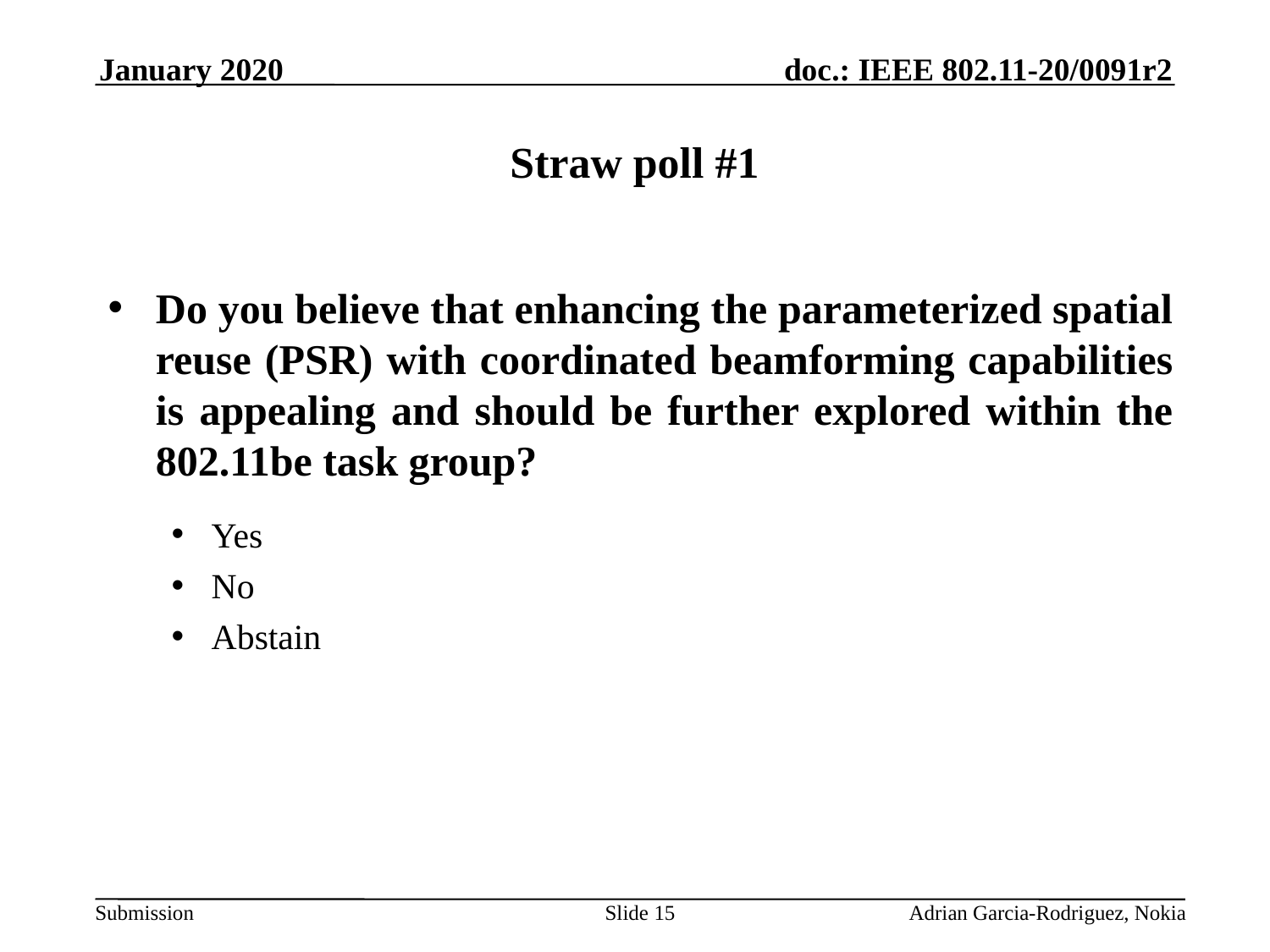

January 2020
# Straw poll #1
Do you believe that enhancing the parameterized spatial reuse (PSR) with coordinated beamforming capabilities is appealing and should be further explored within the 802.11be task group?

Yes
No
Abstain

Slide 15
Adrian Garcia-Rodriguez, Nokia